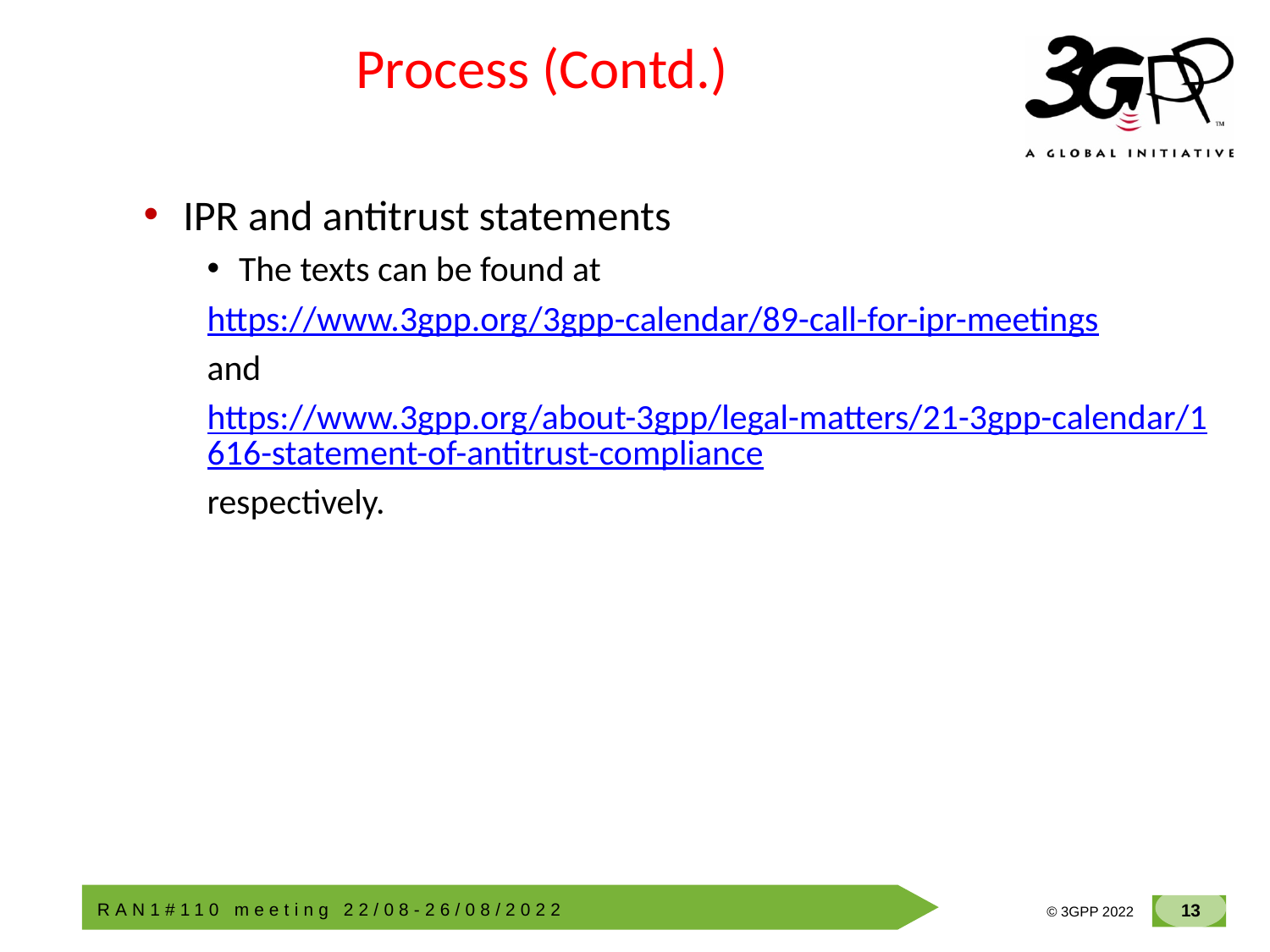

# Process (Contd.)
IPR and antitrust statements
The texts can be found at
https://www.3gpp.org/3gpp-calendar/89-call-for-ipr-meetings
and
https://www.3gpp.org/about-3gpp/legal-matters/21-3gpp-calendar/1616-statement-of-antitrust-compliance
respectively.